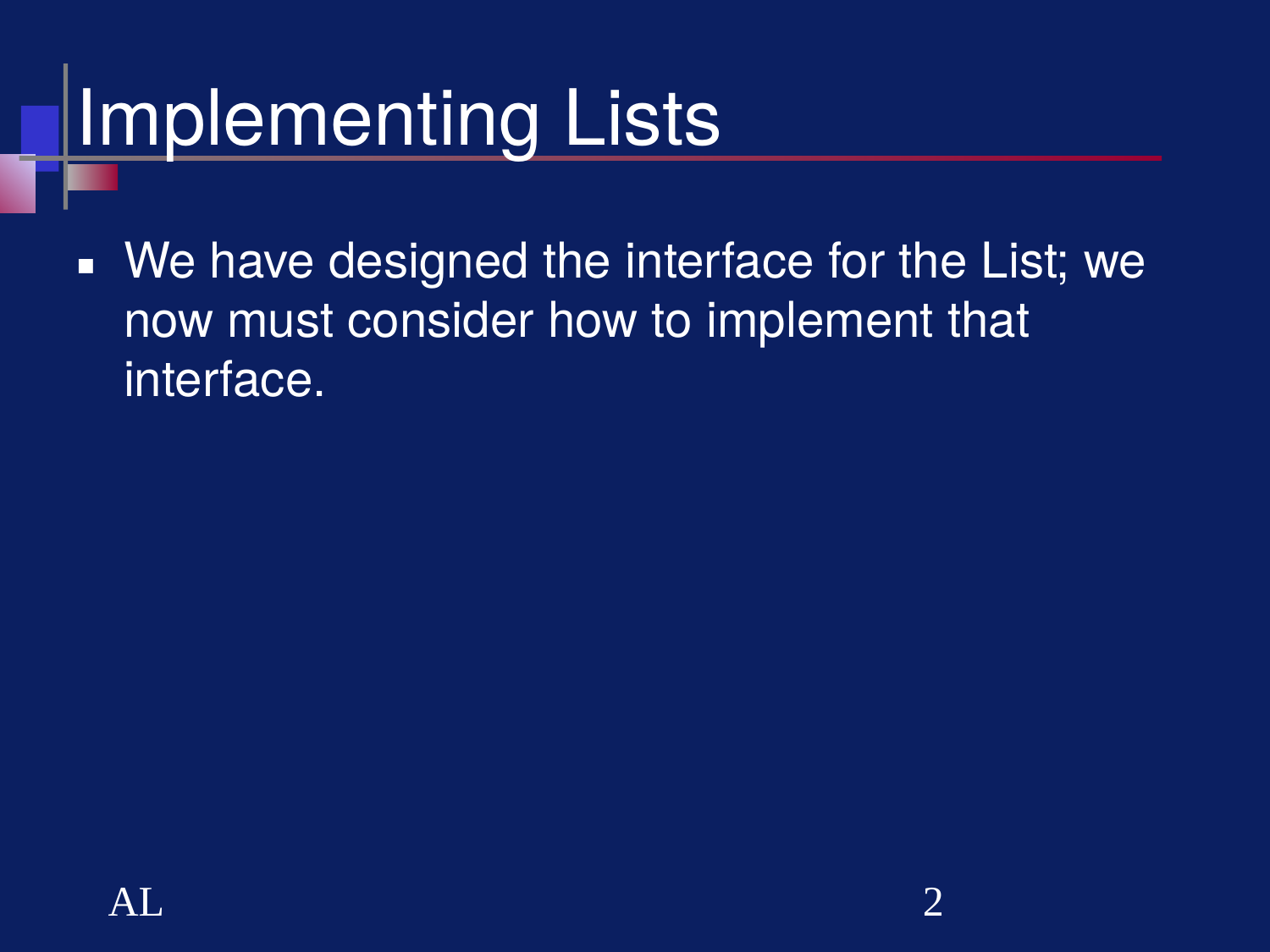

# Implementing Lists
We have designed the interface for the List; we now must consider how to implement that interface.
AL
2